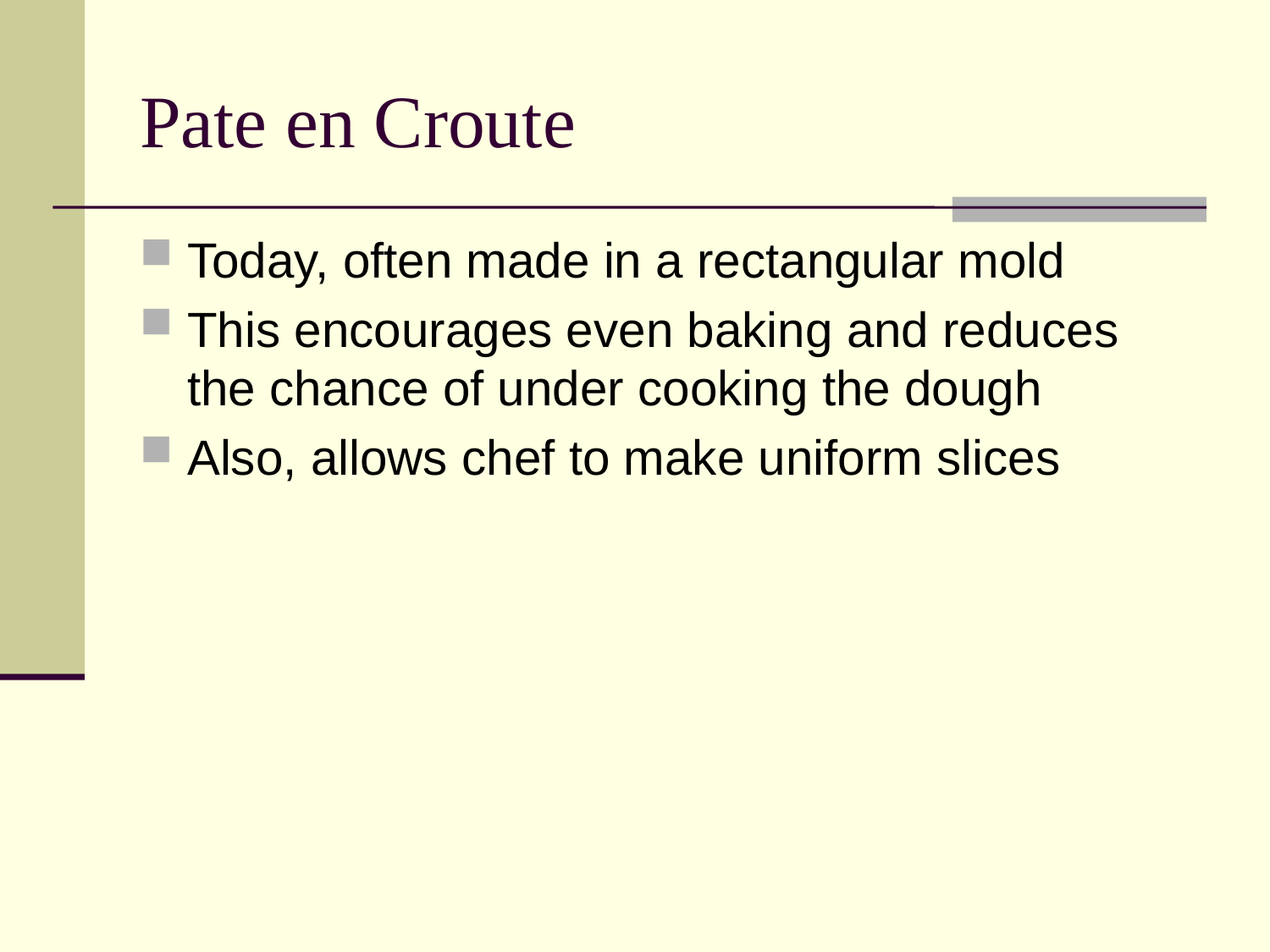

# Pate en Croute
Today, often made in a rectangular mold
This encourages even baking and reduces the chance of under cooking the dough
Also, allows chef to make uniform slices